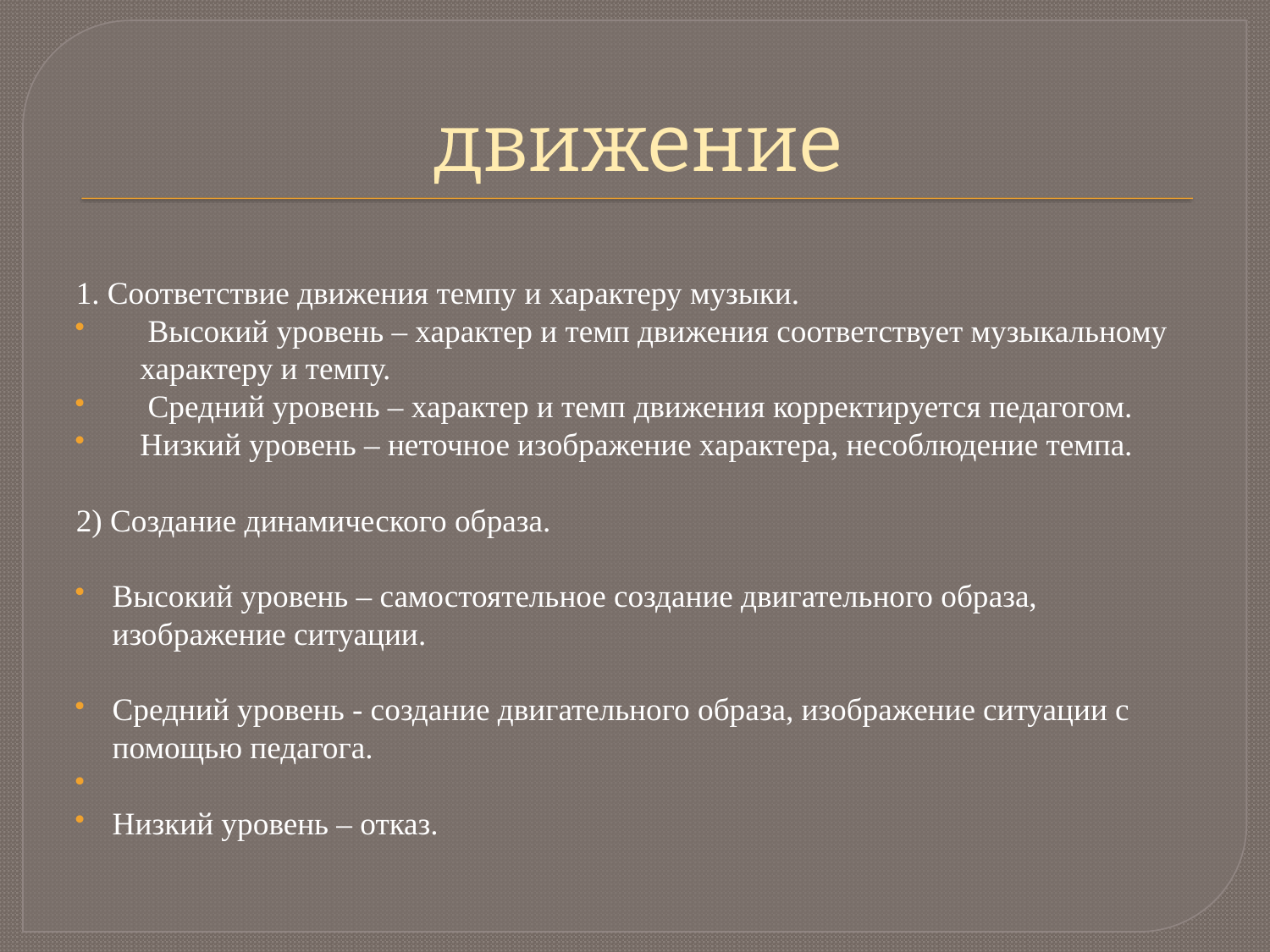

# движение

1. Соответствие движения темпу и характеру музыки.
 Высокий уровень – характер и темп движения соответствует музыкальному характеру и темпу.
 Средний уровень – характер и темп движения корректируется педагогом.
Низкий уровень – неточное изображение характера, несоблюдение темпа.

2) Создание динамического образа.

Высокий уровень – самостоятельное создание двигательного образа, изображение ситуации.

Средний уровень - создание двигательного образа, изображение ситуации с помощью педагога.

Низкий уровень – отказ.